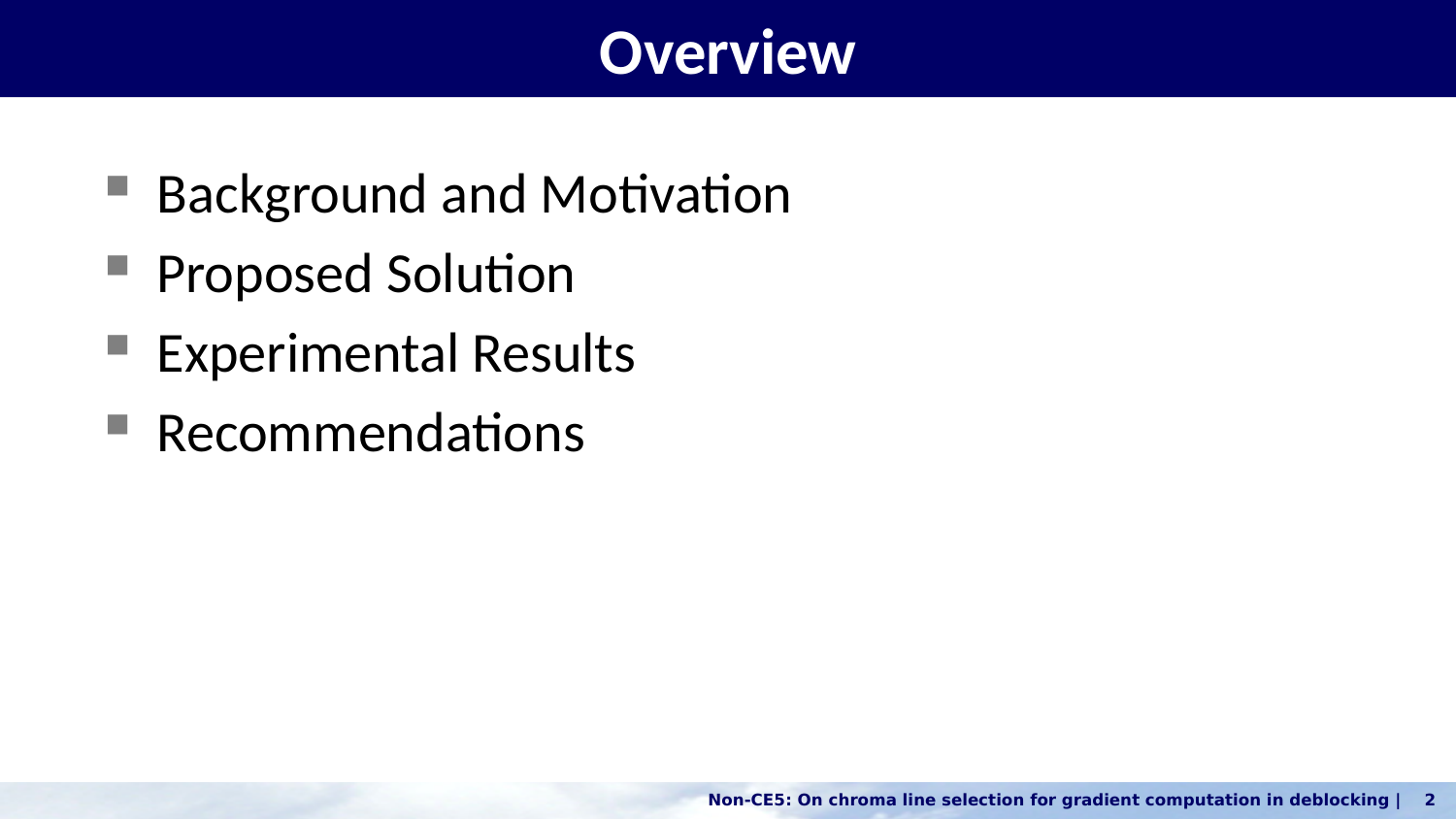

# Overview
Background and Motivation
Proposed Solution
Experimental Results
Recommendations